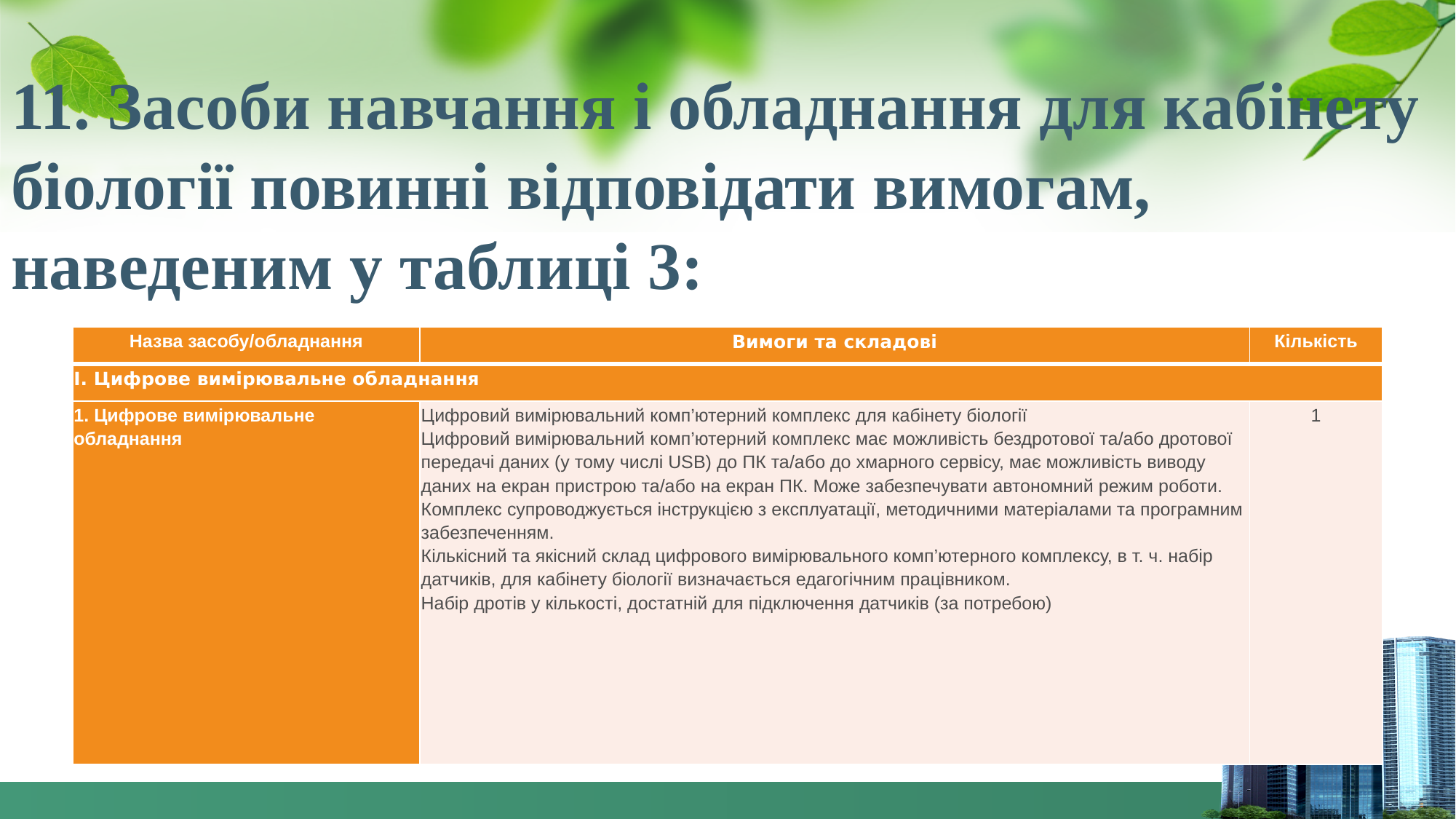

11. Засоби навчання і обладнання для кабінету біології повинні відповідати вимогам, наведеним у таблиці 3:
| Назва засобу/обладнання | Вимоги та складові | Кількість |
| --- | --- | --- |
| І. Цифрове вимірювальне обладнання |  |  |
| 1. Цифрове вимірювальне обладнання | Цифровий вимірювальний комп’ютерний комплекс для кабінету біології Цифровий вимірювальний комп’ютерний комплекс має можливість бездротової та/або дротової передачі даних (у тому числі USB) до ПК та/або до хмарного сервісу, має можливість виводу даних на екран пристрою та/або на екран ПК. Може забезпечувати автономний режим роботи. Комплекс супроводжується інструкцією з експлуатації, методичними матеріалами та програмним забезпеченням. Кількісний та якісний склад цифрового вимірювального комп’ютерного комплексу, в т. ч. набір датчиків, для кабінету біології визначається едагогічним працівником. Набір дротів у кількості, достатній для підключення датчиків (за потребою) | 1 |